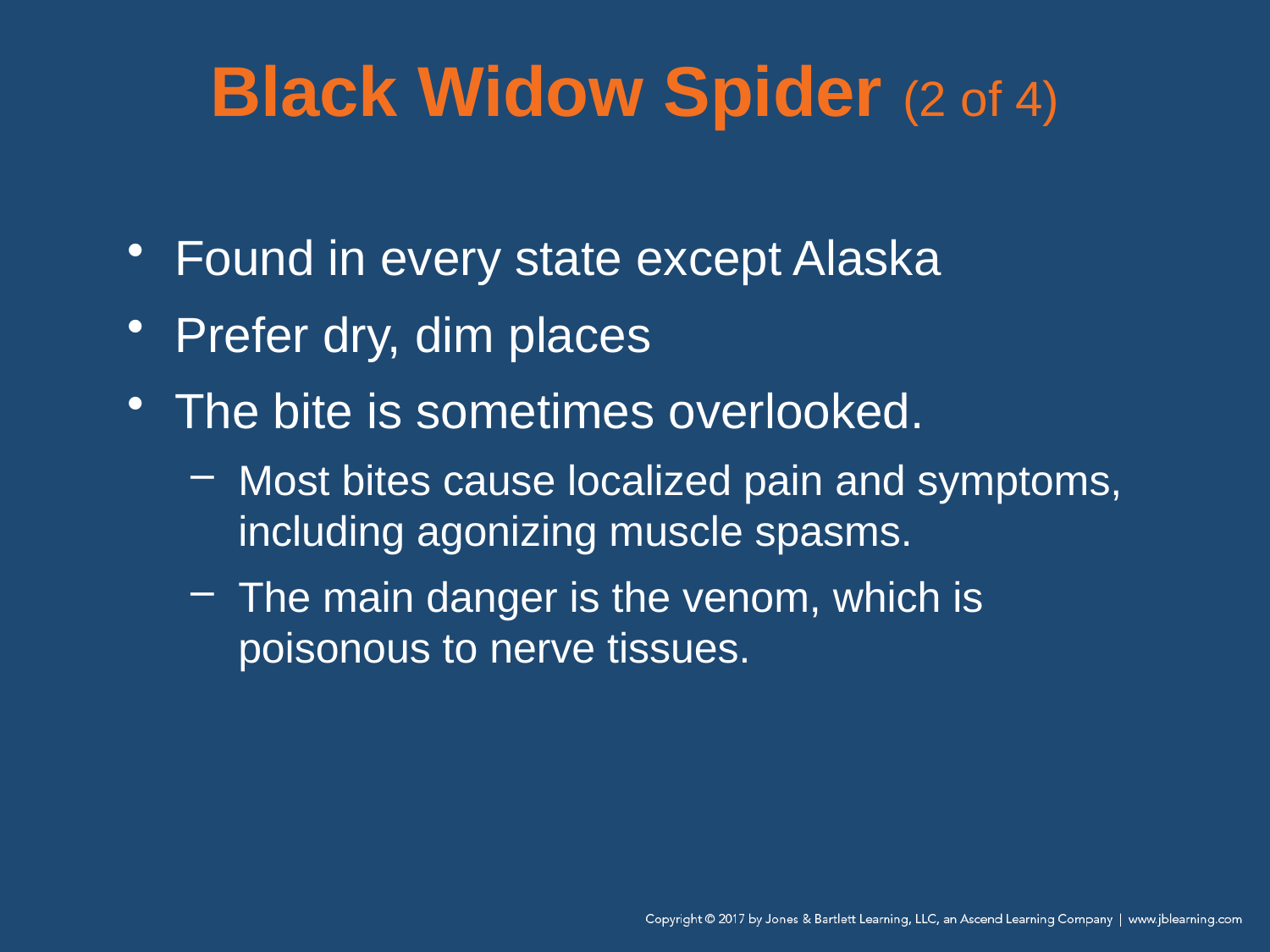

# Black Widow Spider (2 of 4)
Found in every state except Alaska
Prefer dry, dim places
The bite is sometimes overlooked.
Most bites cause localized pain and symptoms, including agonizing muscle spasms.
The main danger is the venom, which is poisonous to nerve tissues.